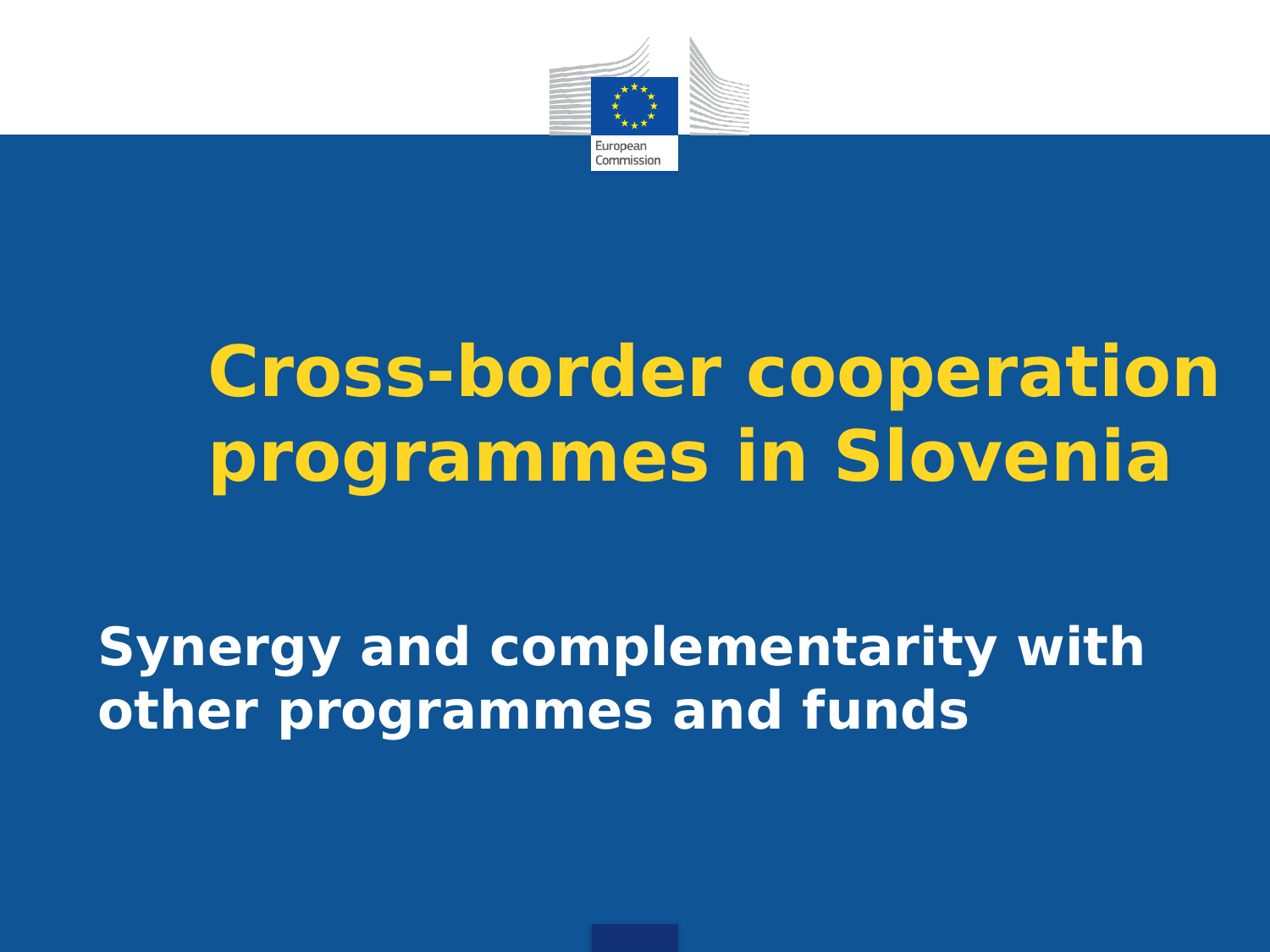

# Cross-border cooperation programmes in Slovenia
Synergy and complementarity with other programmes and funds